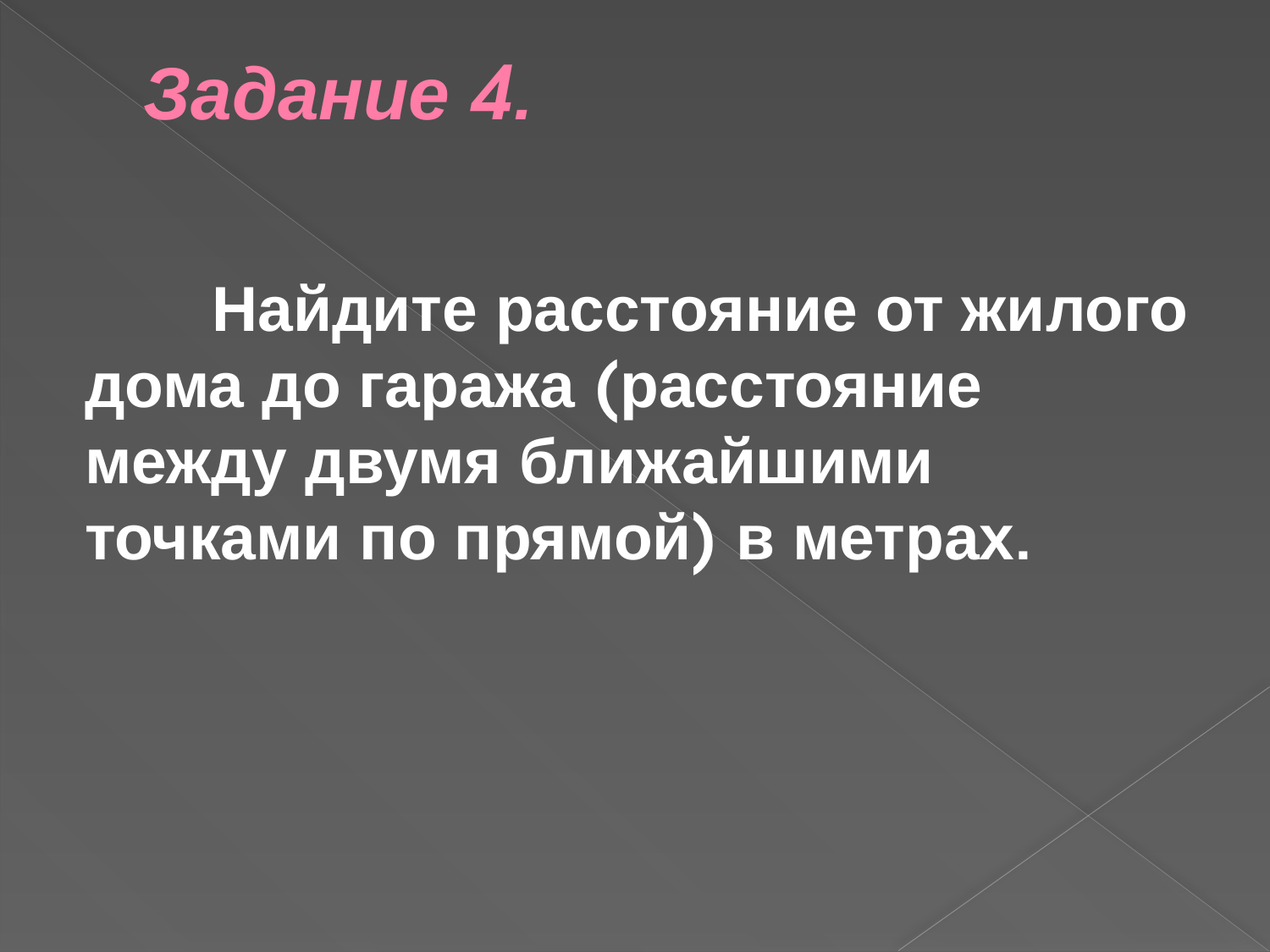

# Задание 4.
	Найдите расстояние от жилого дома до гаража (расстояние между двумя ближайшими точками по прямой) в метрах.